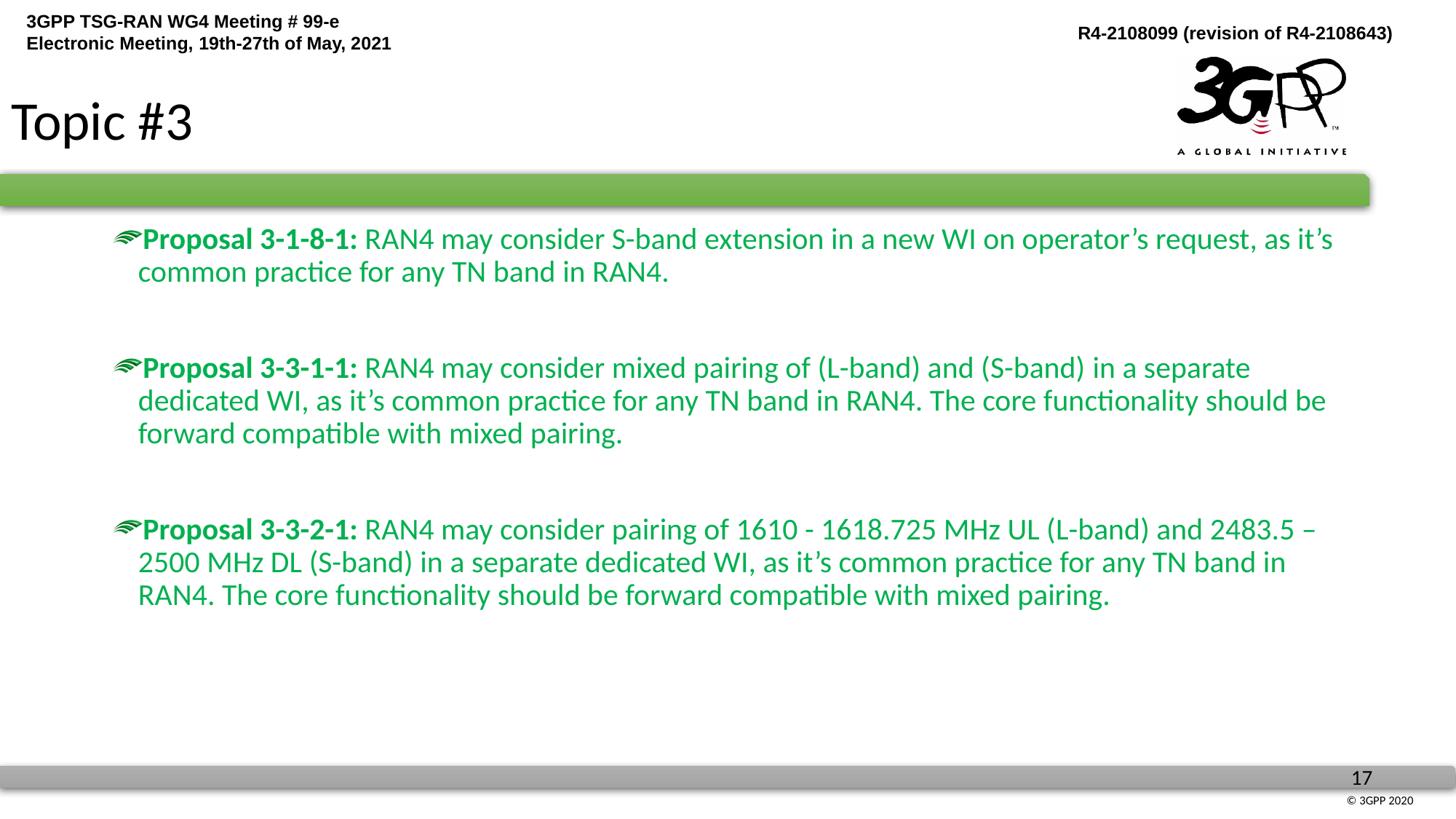

# Topic #3
Proposal 3-1-8-1: RAN4 may consider S-band extension in a new WI on operator’s request, as it’s common practice for any TN band in RAN4.

Proposal 3-3-1-1: RAN4 may consider mixed pairing of (L-band) and (S-band) in a separate dedicated WI, as it’s common practice for any TN band in RAN4. The core functionality should be forward compatible with mixed pairing.

Proposal 3-3-2-1: RAN4 may consider pairing of 1610 - 1618.725 MHz UL (L-band) and 2483.5 – 2500 MHz DL (S-band) in a separate dedicated WI, as it’s common practice for any TN band in RAN4. The core functionality should be forward compatible with mixed pairing.